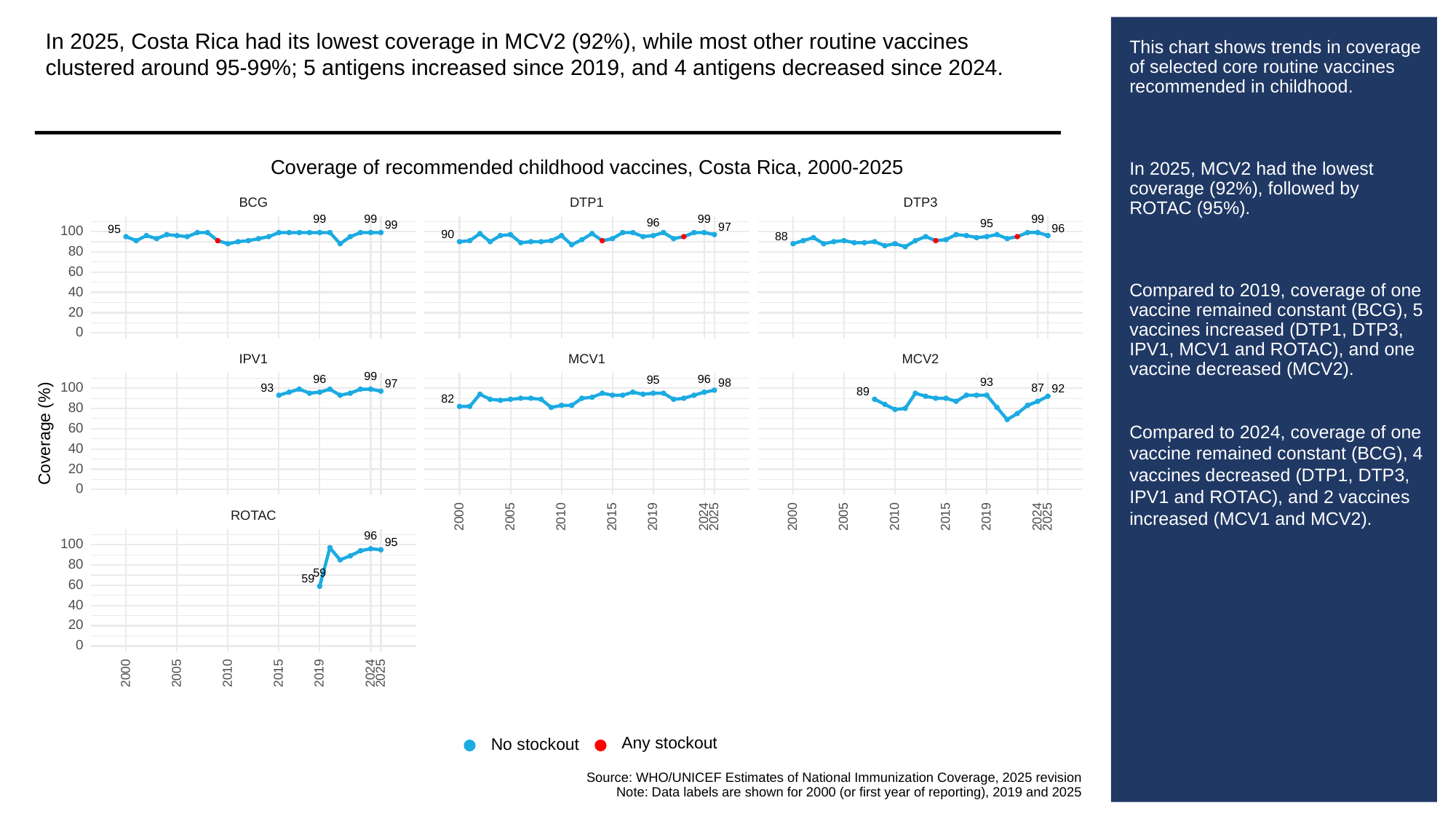

In 2025, Costa Rica had its lowest coverage in MCV2 (92%), while most other routine vaccines clustered around 95-99%; 5 antigens increased since 2019, and 4 antigens decreased since 2024.
# This chart shows trends in coverage of selected core routine vaccines recommended in childhood.

In 2025, MCV2 had the lowest coverage (92%), followed by ROTAC (95%).

Compared to 2019, coverage of one vaccine remained constant (BCG), 5 vaccines increased (DTP1, DTP3, IPV1, MCV1 and ROTAC), and one vaccine decreased (MCV2).

Compared to 2024, coverage of one vaccine remained constant (BCG), 4 vaccines decreased (DTP1, DTP3, IPV1 and ROTAC), and 2 vaccines increased (MCV1 and MCV2).

Coverage of recommended childhood vaccines, Costa Rica, 2000-2025
BCG
DTP3
DTP1
99
99
99
99

96
95

99
97
96
95
100

90

88

80

60

40

20

0

MCV1
MCV2
IPV1
99

96
96
95

93
98
97
100
93
87
92

89

82

80

60
Coverage (%)

40

20

0

ROTAC
2000
2005
2010
2015
2019
2024
2025
2000
2005
2010
2015
2019
2024
2025

96

95
100

80

59

59
60

40

20

0

2000
2005
2010
2015
2019
2024
2025
Any stockout
No stockout

Source: WHO/UNICEF Estimates of National Immunization Coverage, 2025 revision
Note: Data labels are shown for 2000 (or first year of reporting), 2019 and 2025